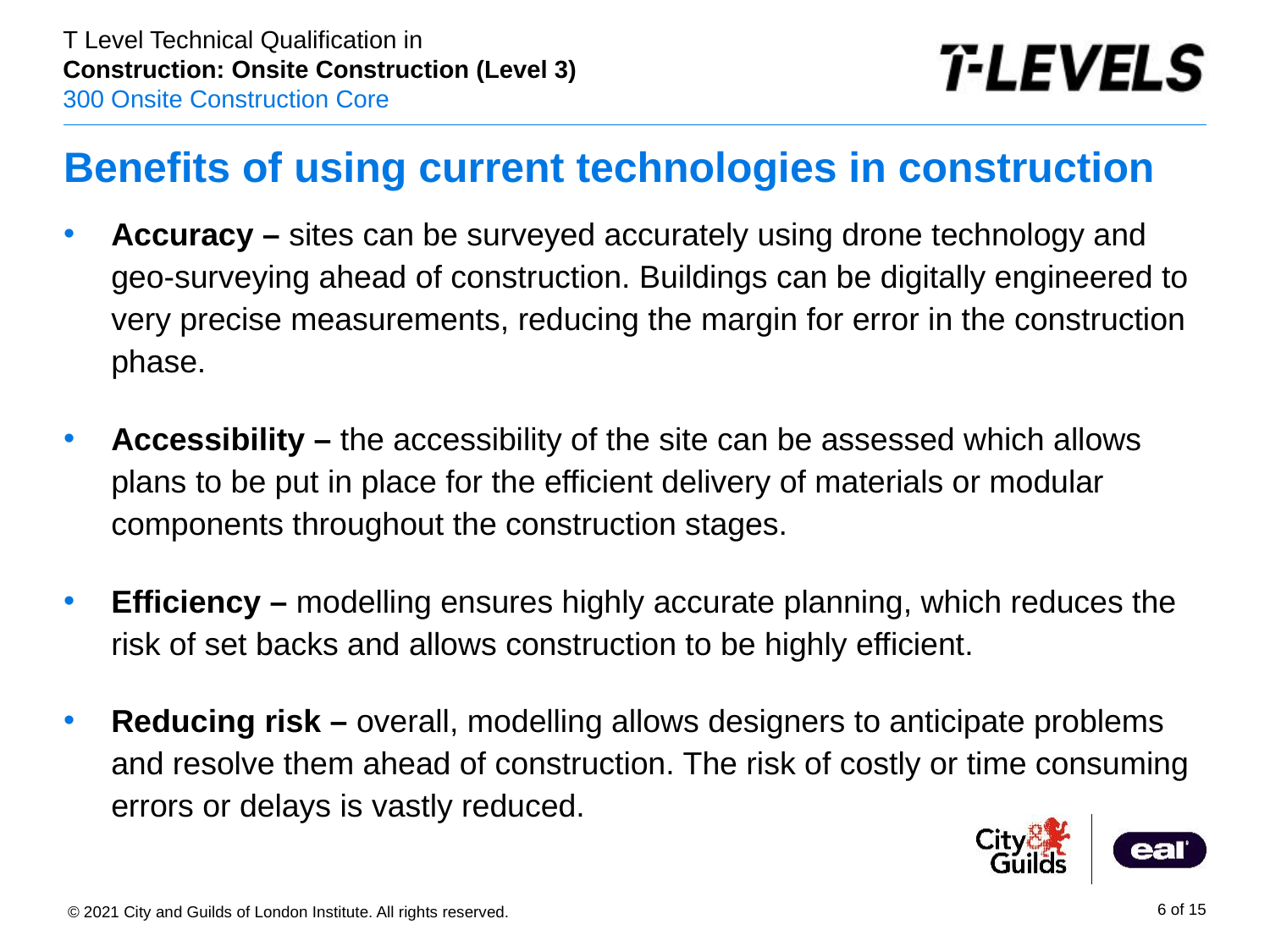

# Benefits of using current technologies in construction
Accuracy – sites can be surveyed accurately using drone technology and geo-surveying ahead of construction. Buildings can be digitally engineered to very precise measurements, reducing the margin for error in the construction phase.
Accessibility – the accessibility of the site can be assessed which allows plans to be put in place for the efficient delivery of materials or modular components throughout the construction stages.
Efficiency – modelling ensures highly accurate planning, which reduces the risk of set backs and allows construction to be highly efficient.
Reducing risk – overall, modelling allows designers to anticipate problems and resolve them ahead of construction. The risk of costly or time consuming errors or delays is vastly reduced.